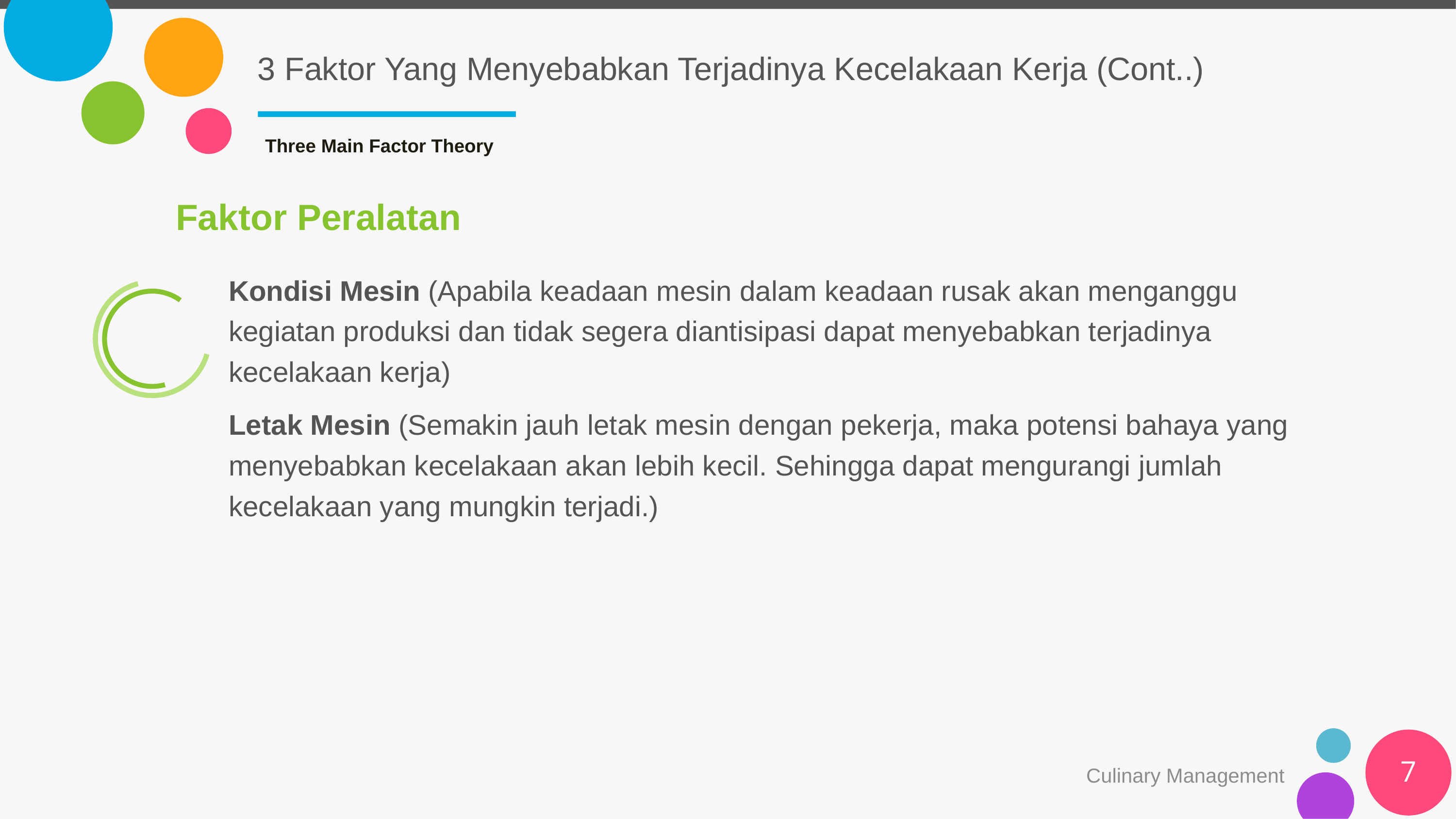

# 3 Faktor Yang Menyebabkan Terjadinya Kecelakaan Kerja (Cont..)
Three Main Factor Theory

Faktor Peralatan
Kondisi Mesin (Apabila keadaan mesin dalam keadaan rusak akan menganggu kegiatan produksi dan tidak segera diantisipasi dapat menyebabkan terjadinya kecelakaan kerja)
Letak Mesin (Semakin jauh letak mesin dengan pekerja, maka potensi bahaya yang menyebabkan kecelakaan akan lebih kecil. Sehingga dapat mengurangi jumlah kecelakaan yang mungkin terjadi.)
7
Culinary Management